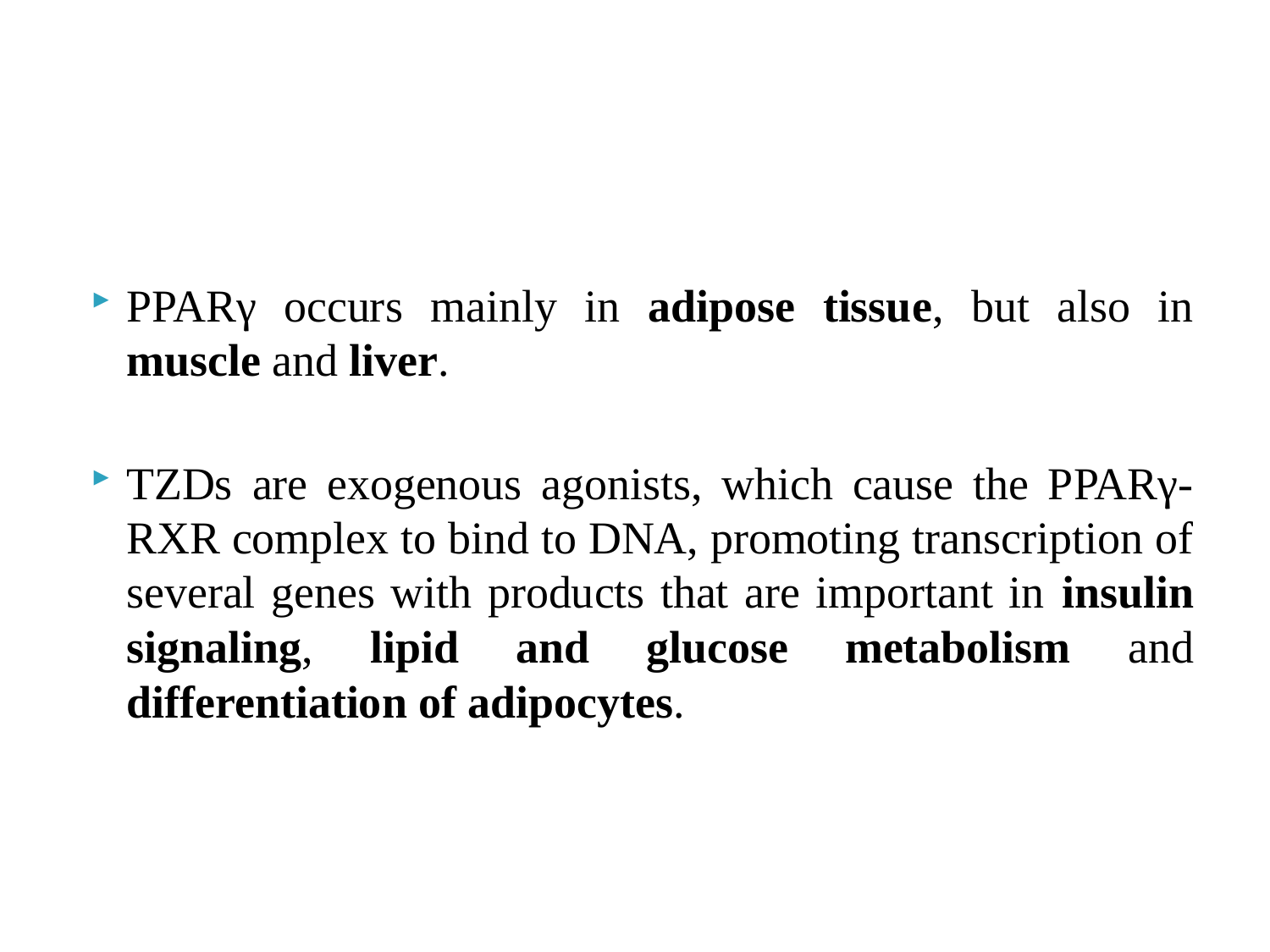

#

PPARγ occurs mainly in adipose tissue, but also in muscle and liver.

TZDs are exogenous agonists, which cause the PPARγ-RXR complex to bind to DNA, promoting transcription of several genes with products that are important in insulin signaling, lipid and glucose metabolism and differentiation of adipocytes.